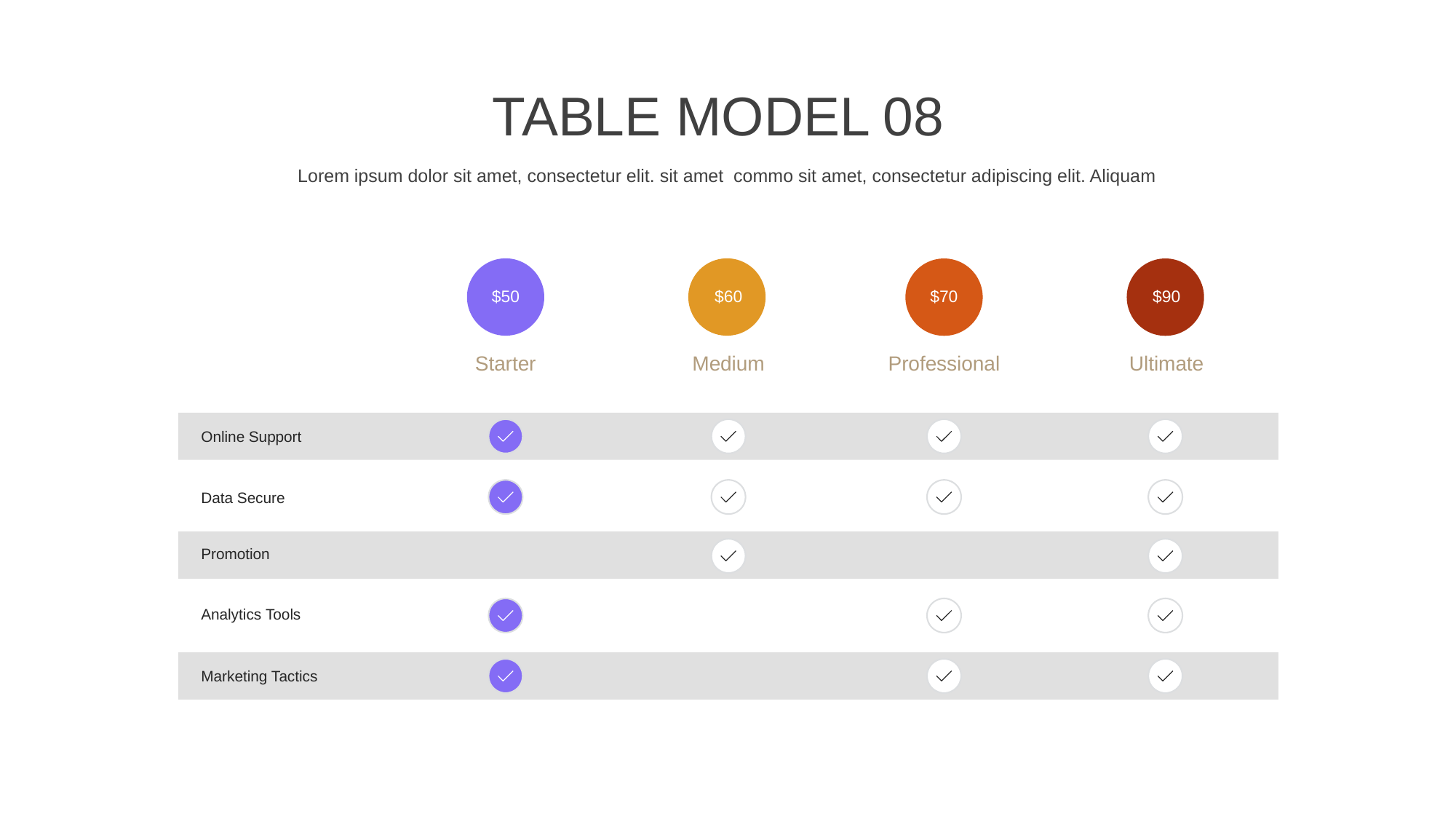

TABLE MODEL 08
Lorem ipsum dolor sit amet, consectetur elit. sit amet  commo sit amet, consectetur adipiscing elit. Aliquam

$50
$60
$70
$90
Starter
Medium
Professional
Ultimate

Online Support

Data Secure

Promotion

Analytics Tools

Marketing Tactics